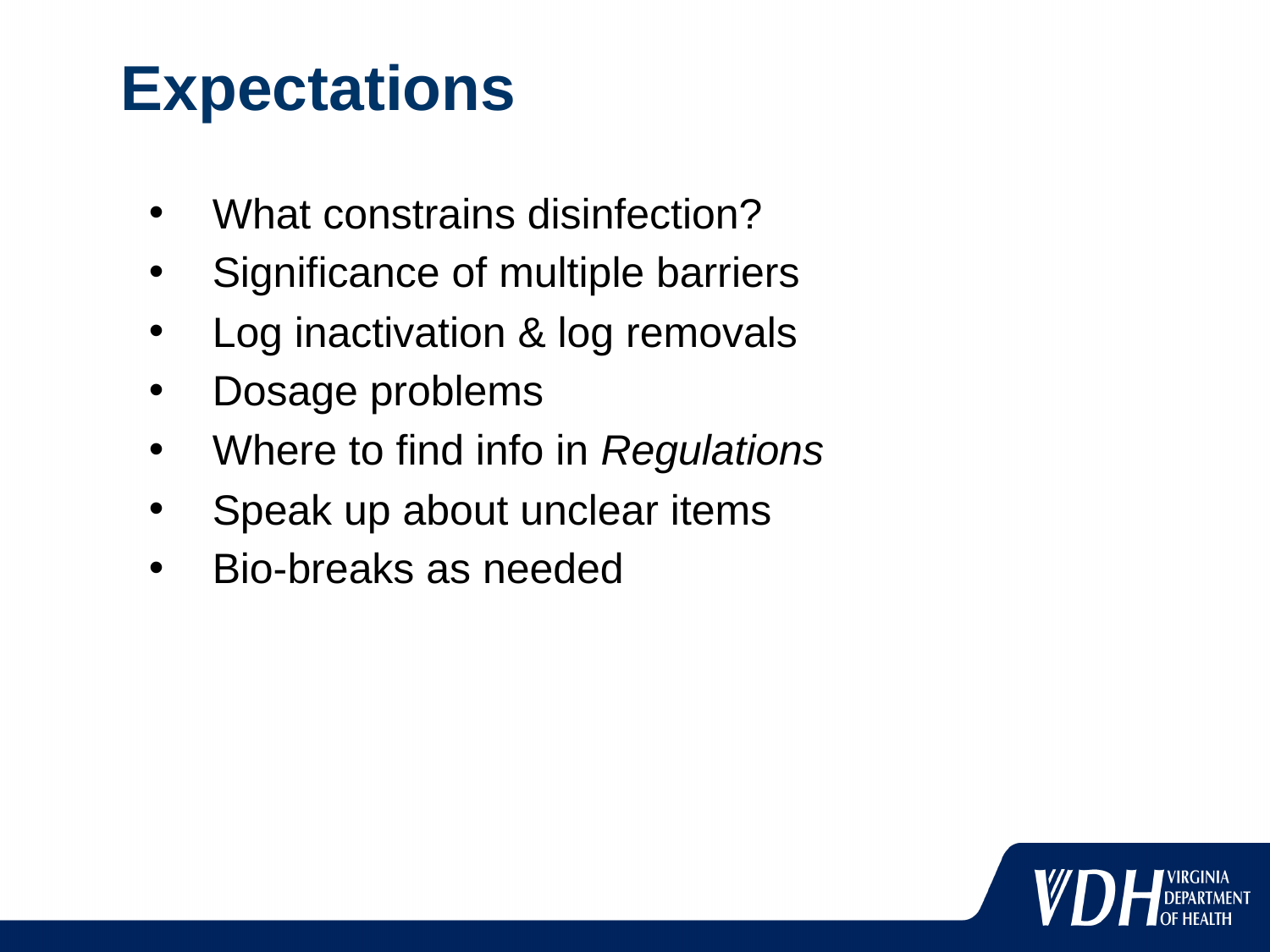

# Expectations
What constrains disinfection?
Significance of multiple barriers
Log inactivation & log removals
Dosage problems
Where to find info in Regulations
Speak up about unclear items
Bio-breaks as needed